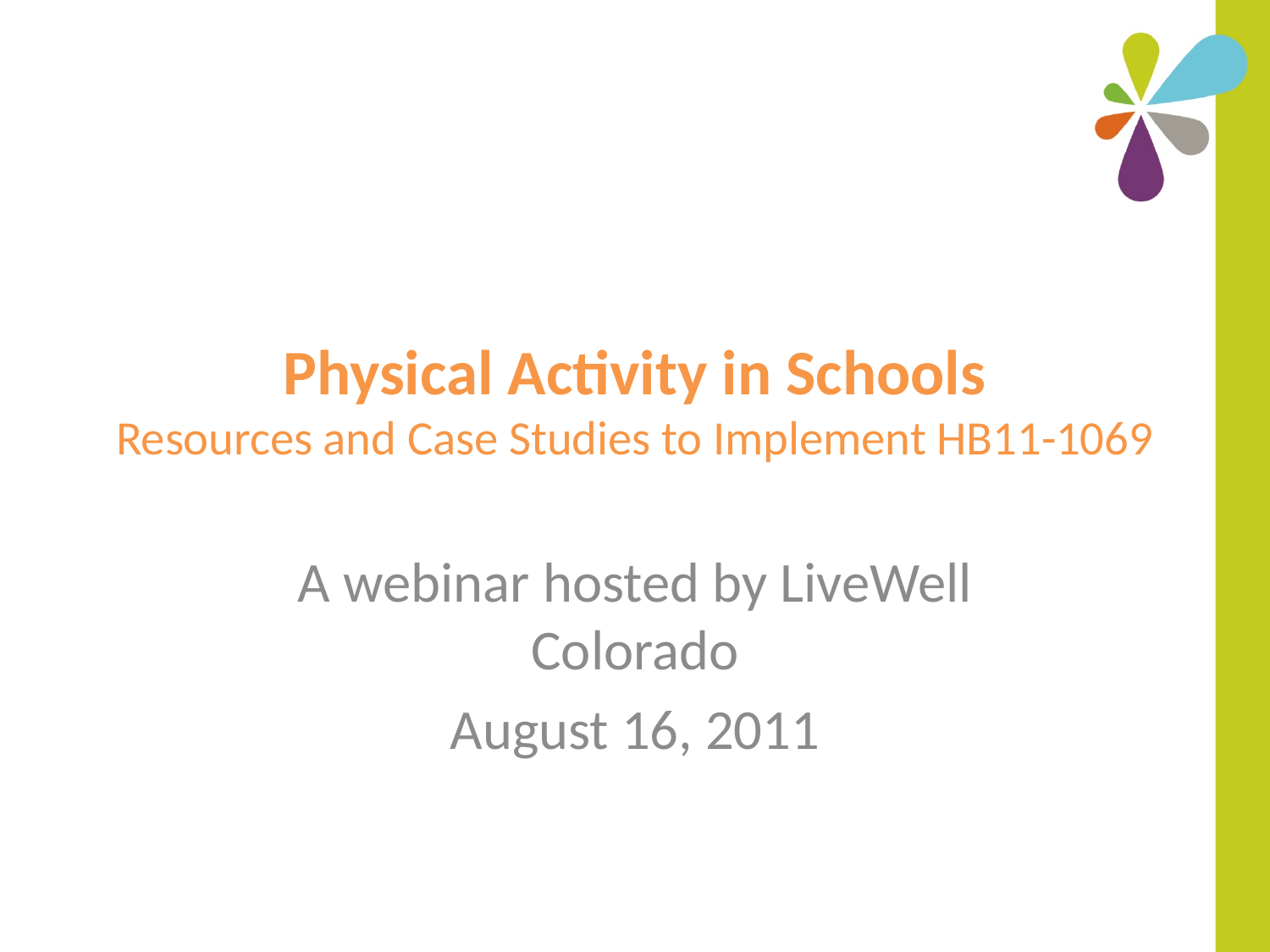

# Physical Activity in Schools Resources and Case Studies to Implement HB11-1069
A webinar hosted by LiveWell Colorado
August 16, 2011